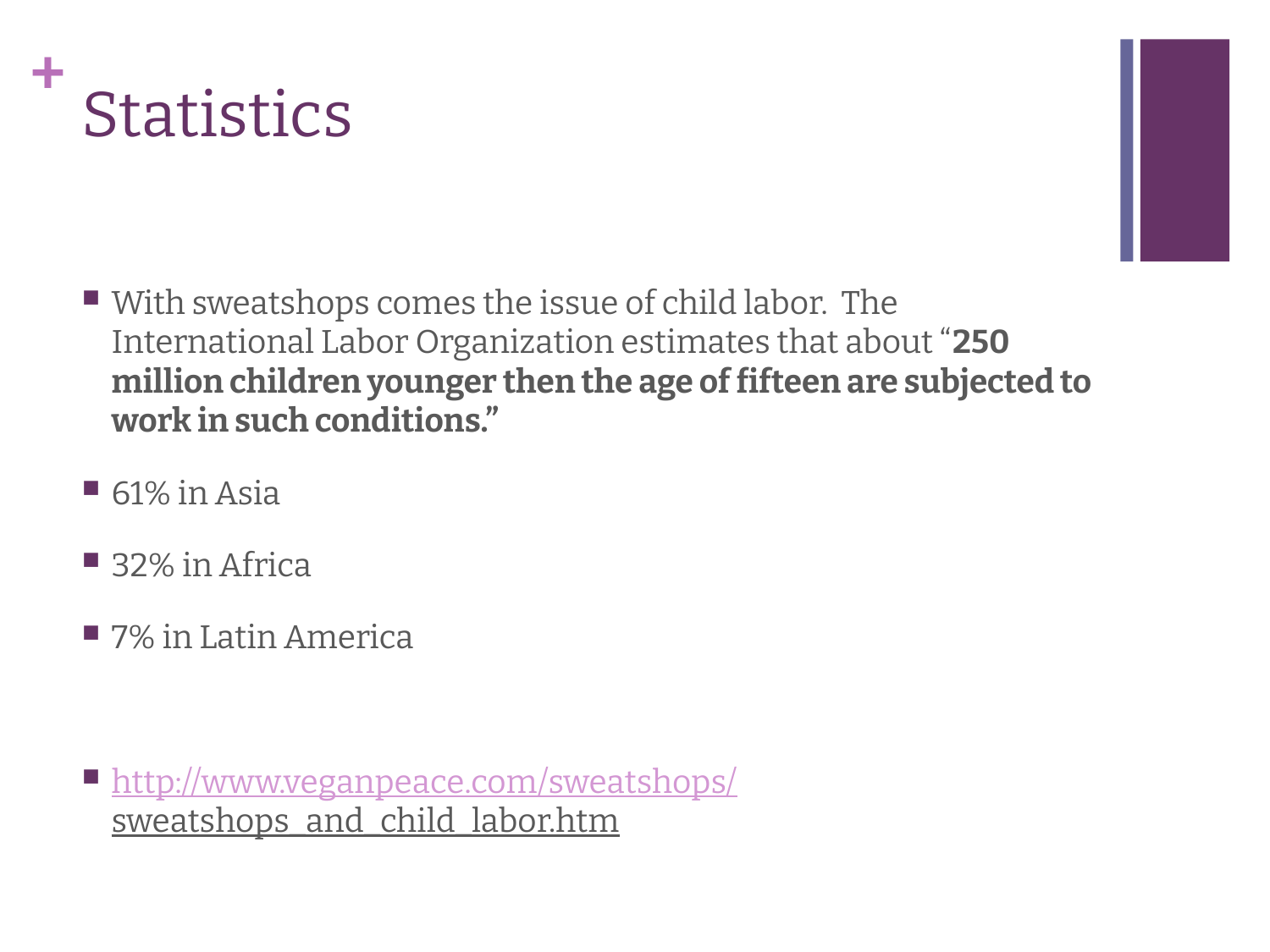

# Statistics
With sweatshops comes the issue of child labor.  The International Labor Organization estimates that about “250 million children younger then the age of fifteen are subjected to work in such conditions.”
61% in Asia
32% in Africa
7% in Latin America

http://www.veganpeace.com/sweatshops/sweatshops_and_child_labor.htm